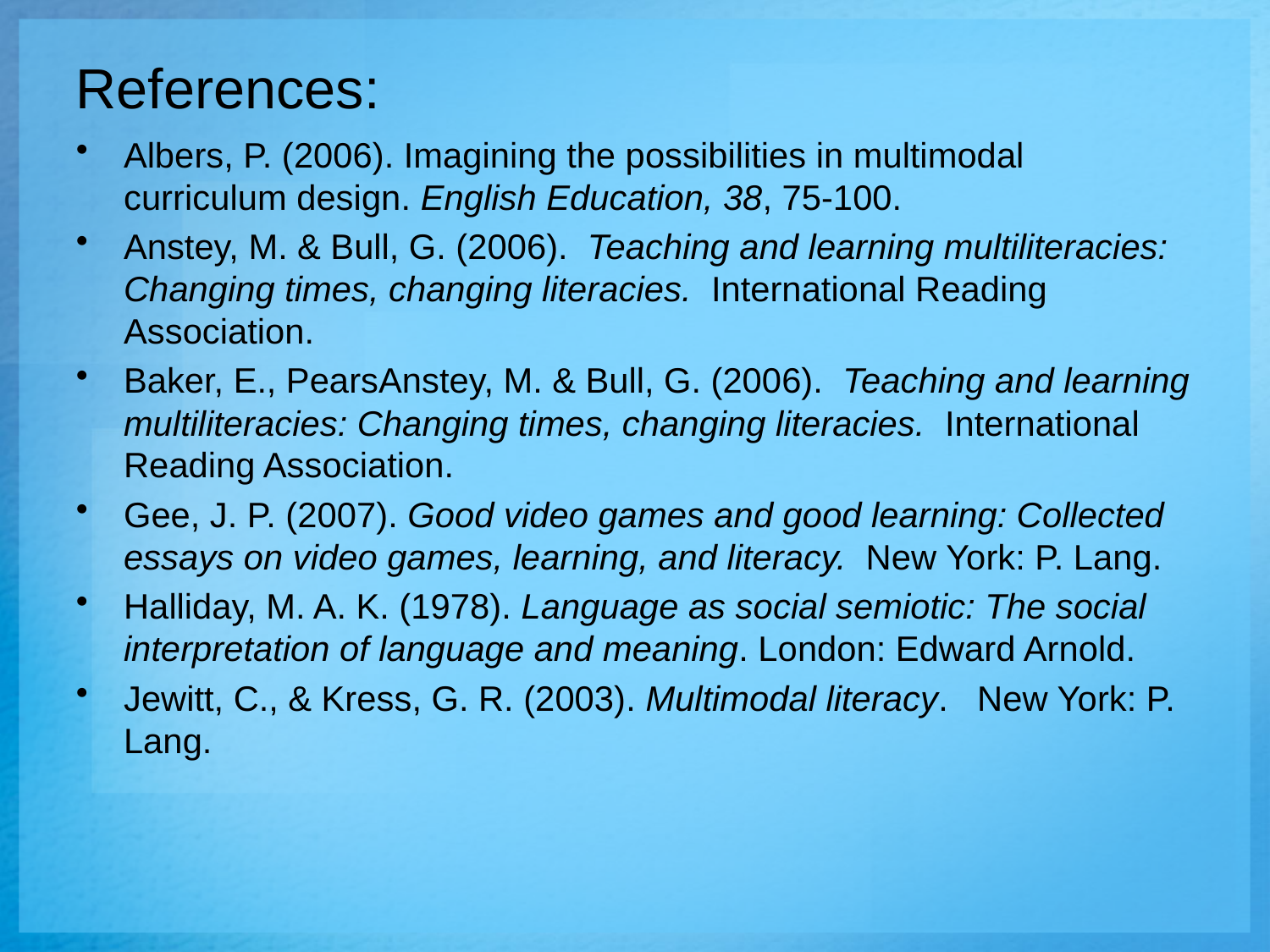

# References:
Albers, P. (2006). Imagining the possibilities in multimodal curriculum design. English Education, 38, 75-100.
Anstey, M. & Bull, G. (2006).  Teaching and learning multiliteracies: Changing times, changing literacies.  International Reading Association.
Baker, E., PearsAnstey, M. & Bull, G. (2006).  Teaching and learning multiliteracies: Changing times, changing literacies.  International Reading Association.
Gee, J. P. (2007). Good video games and good learning: Collected essays on video games, learning, and literacy.  New York: P. Lang.
Halliday, M. A. K. (1978). Language as social semiotic: The social interpretation of language and meaning. London: Edward Arnold.
Jewitt, C., & Kress, G. R. (2003). Multimodal literacy.   New York: P. Lang.